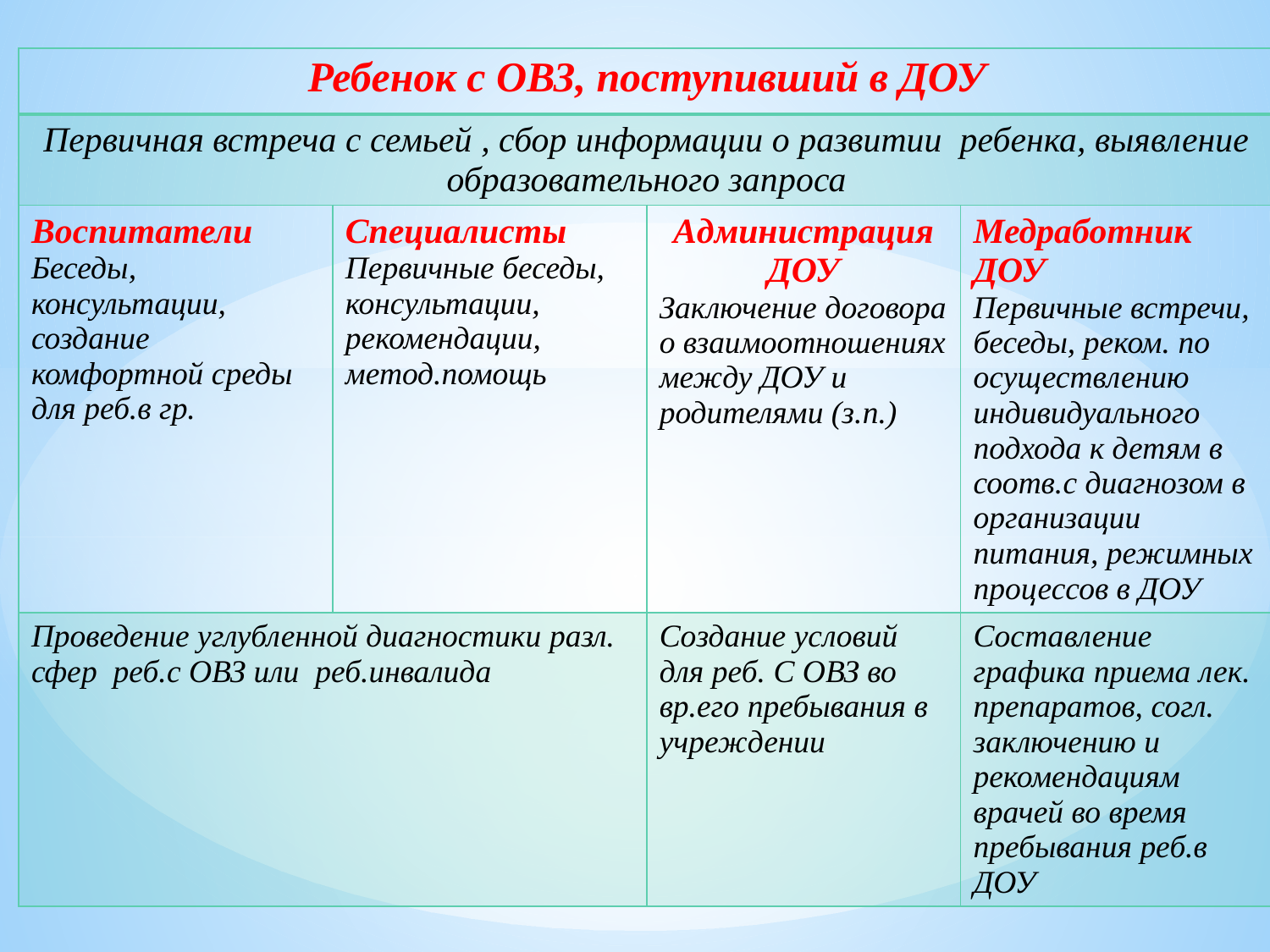

| Ребенок с ОВЗ, поступивший в ДОУ |  |  |  |
| --- | --- | --- | --- |
| Первичная встреча с семьей , сбор информации о развитии ребенка, выявление образовательного запроса |  |  |  |
| Воспитатели Беседы, консультации, создание комфортной среды для реб.в гр. | Специалисты Первичные беседы, консультации, рекомендации, метод.помощь | Администрация ДОУ Заключение договора о взаимоотношениях между ДОУ и родителями (з.п.) | Медработник ДОУ Первичные встречи, беседы, реком. по осуществлению индивидуального подхода к детям в соотв.с диагнозом в организации питания, режимных процессов в ДОУ |
| Проведение углубленной диагностики разл. сфер реб.с ОВЗ или реб.инвалида |  | Coздание условий для реб. С ОВЗ во вр.его пребывания в учреждении | Составление графика приема лек. препаратов, согл. заключению и рекомендациям врачей во время пребывания реб.в ДОУ |
#